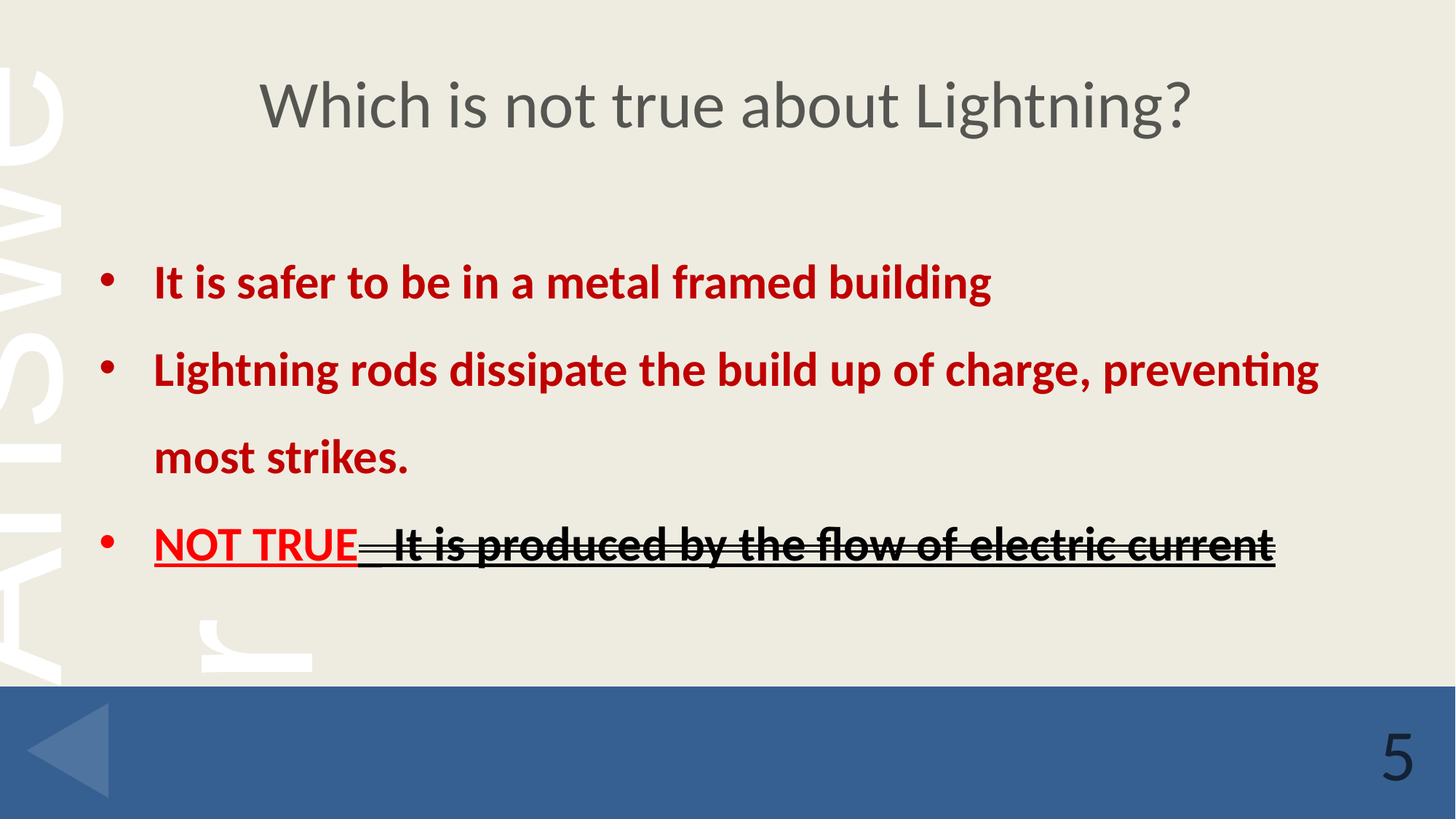

# Which is not true about Lightning?
It is safer to be in a metal framed building
Lightning rods dissipate the build up of charge, preventing most strikes.
NOT TRUE_ It is produced by the flow of electric current

5